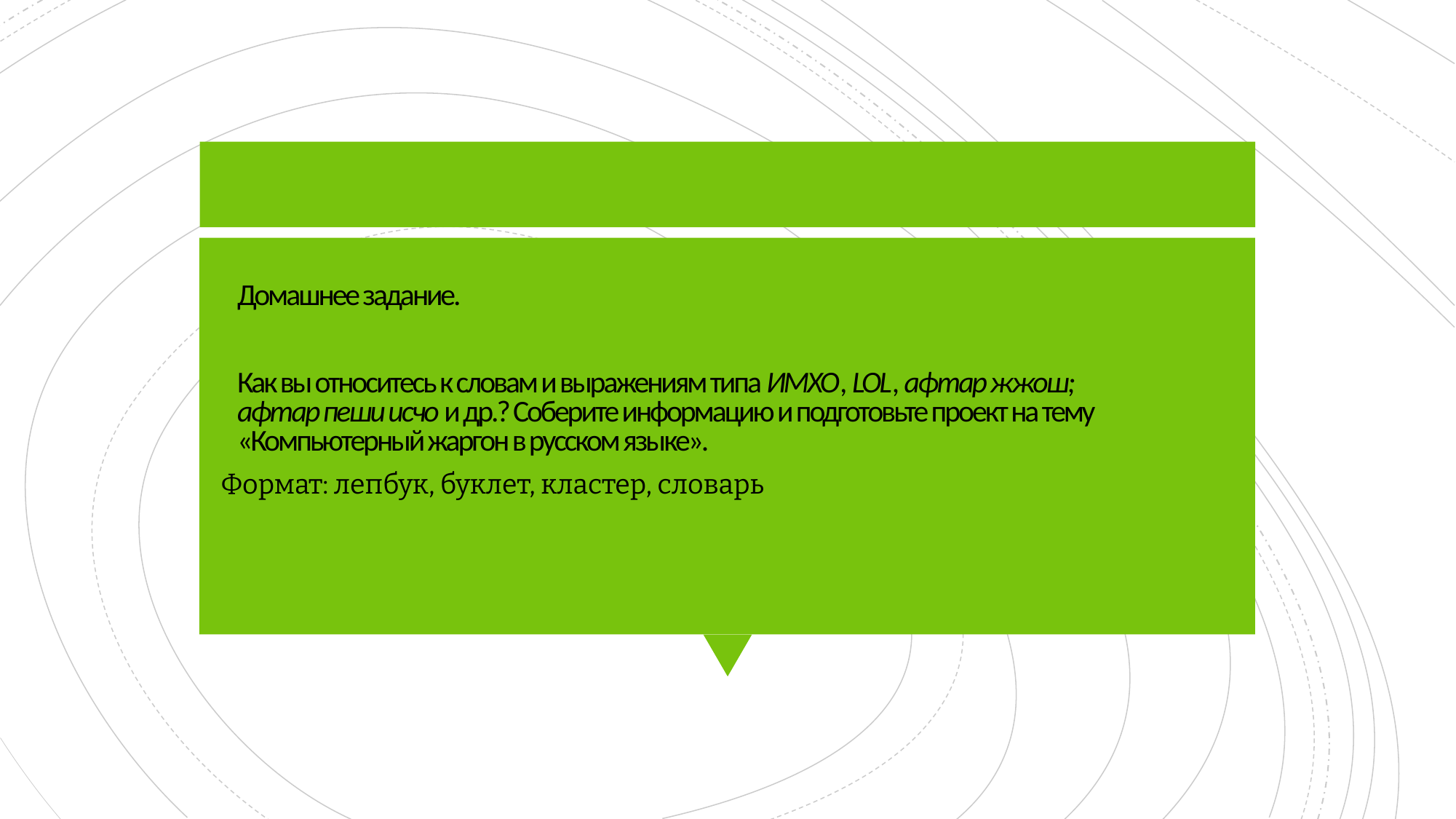

# Домашнее задание. Как вы относитесь к словам и выражениям типа ИМХО, LOL, афтар жжош; афтар пеши исчо и др.? Соберите информацию и подготовьте проект на тему «Компьютерный жаргон в русском языке».
Формат: лепбук, буклет, кластер, словарь